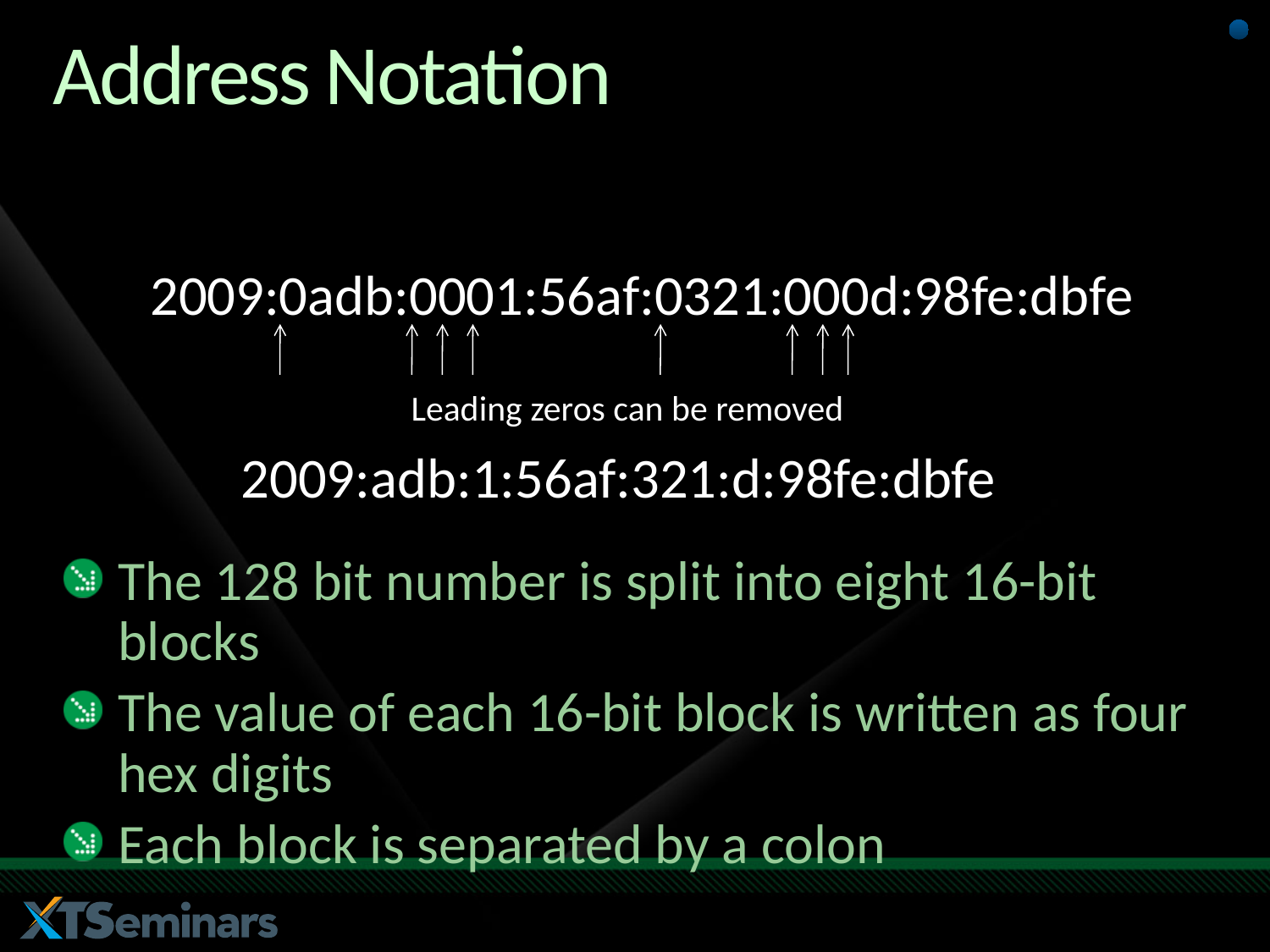

# Address Notation
2009:0adb:0001:56af:0321:000d:98fe:dbfe
Leading zeros can be removed
2009:adb:1:56af:321:d:98fe:dbfe
The 128 bit number is split into eight 16-bit blocks
The value of each 16-bit block is written as four hex digits
Each block is separated by a colon